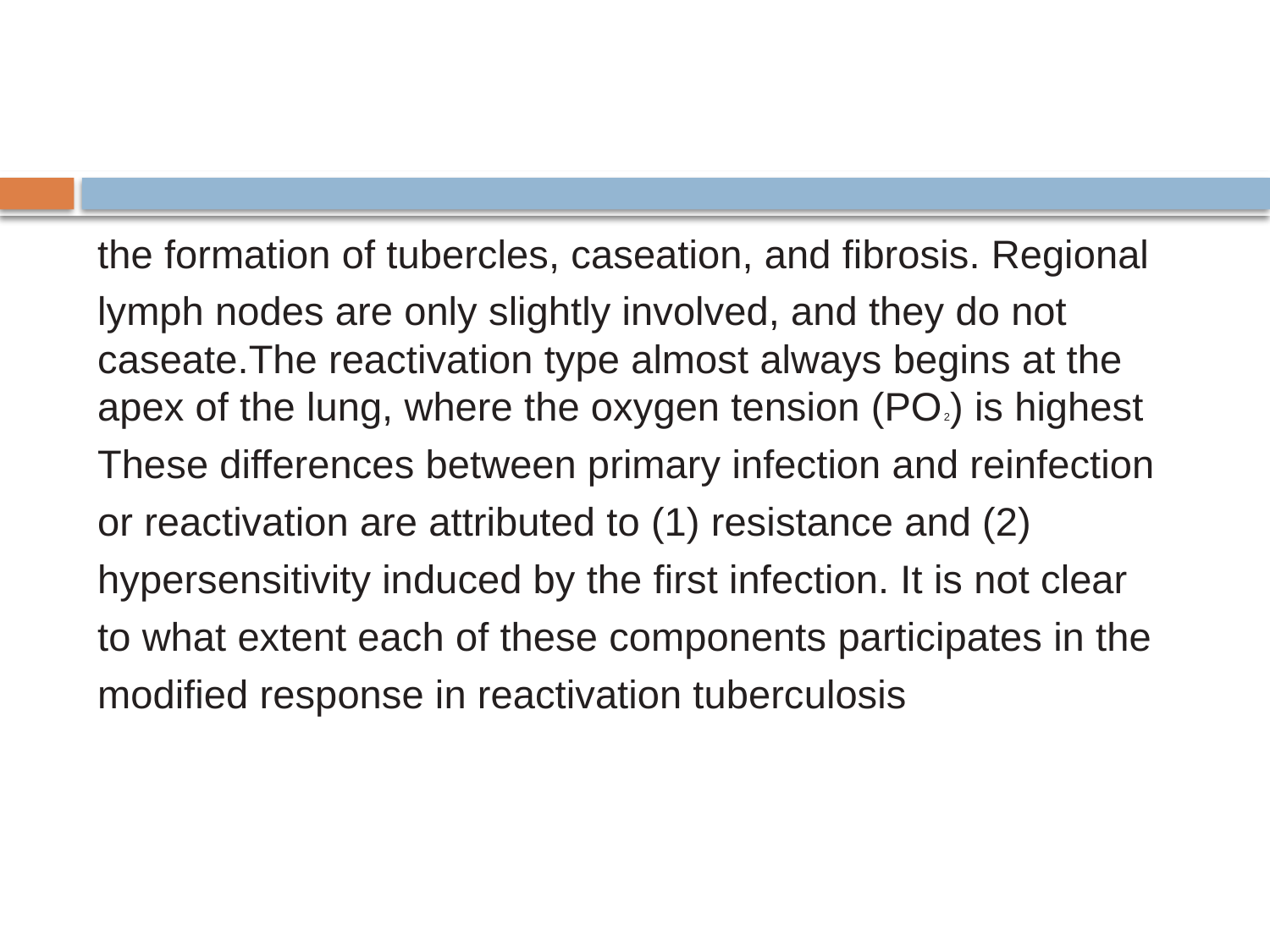

#
the formation of tubercles, caseation, and fibrosis. Regional
lymph nodes are only slightly involved, and they do not caseate.The reactivation type almost always begins at the apex of the lung, where the oxygen tension (PO2) is highest
These differences between primary infection and reinfection
or reactivation are attributed to (1) resistance and (2)
hypersensitivity induced by the first infection. It is not clear
to what extent each of these components participates in the
modified response in reactivation tuberculosis